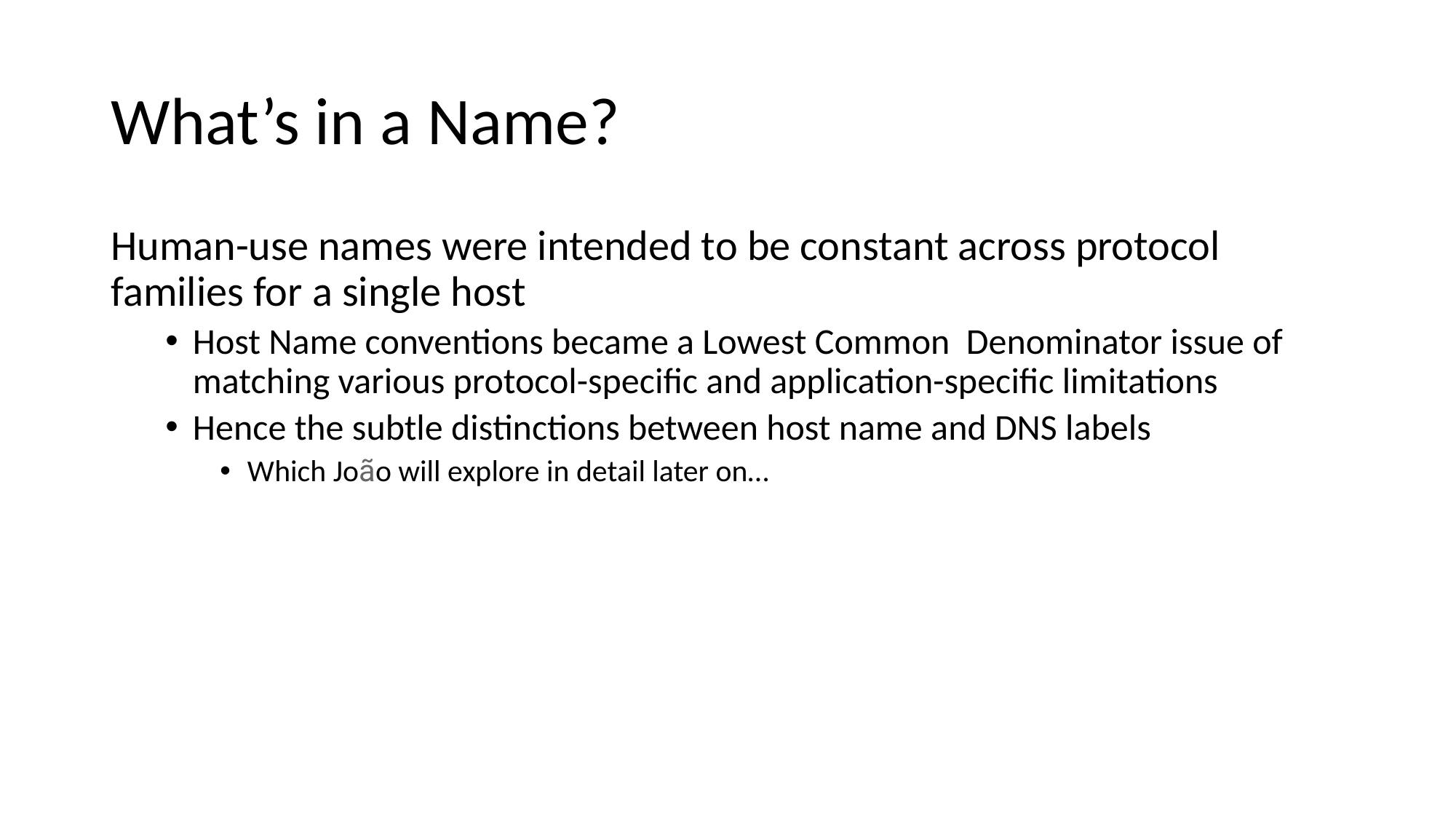

# What’s in a Name?
Human-use names were intended to be constant across protocol families for a single host
Host Name conventions became a Lowest Common  Denominator issue of matching various protocol-specific and application-specific limitations
Hence the subtle distinctions between host name and DNS labels
Which João will explore in detail later on…